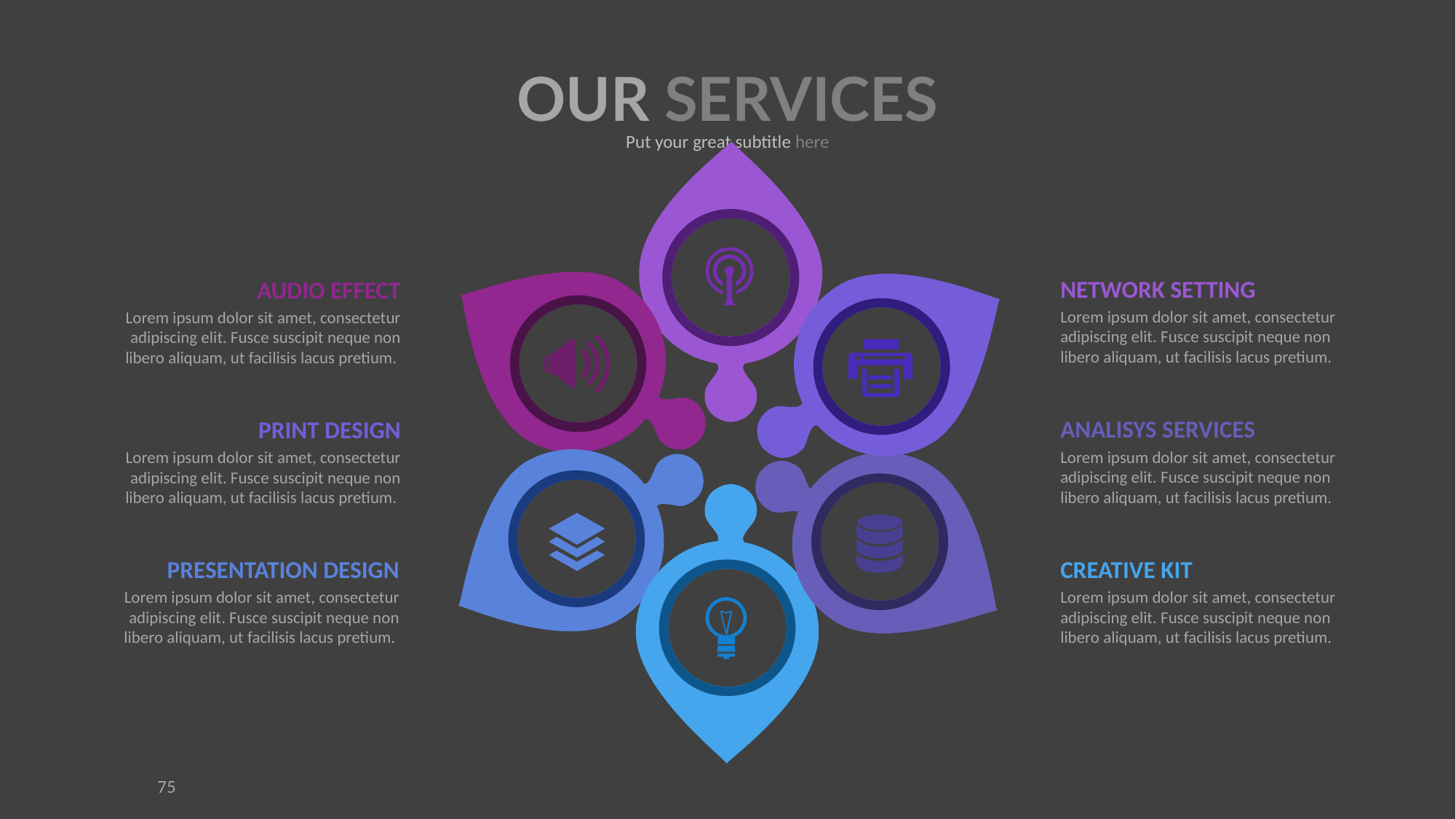

OUR SERVICES
Put your great subtitle here

NETWORK SETTING
Lorem ipsum dolor sit amet, consectetur adipiscing elit. Fusce suscipit neque non libero aliquam, ut facilisis lacus pretium.
AUDIO EFFECT
Lorem ipsum dolor sit amet, consectetur adipiscing elit. Fusce suscipit neque non libero aliquam, ut facilisis lacus pretium.

ANALISYS SERVICES
Lorem ipsum dolor sit amet, consectetur adipiscing elit. Fusce suscipit neque non libero aliquam, ut facilisis lacus pretium.
PRINT DESIGN
Lorem ipsum dolor sit amet, consectetur adipiscing elit. Fusce suscipit neque non libero aliquam, ut facilisis lacus pretium.

PRESENTATION DESIGN
Lorem ipsum dolor sit amet, consectetur adipiscing elit. Fusce suscipit neque non libero aliquam, ut facilisis lacus pretium.
CREATIVE KIT
Lorem ipsum dolor sit amet, consectetur adipiscing elit. Fusce suscipit neque non libero aliquam, ut facilisis lacus pretium.

75